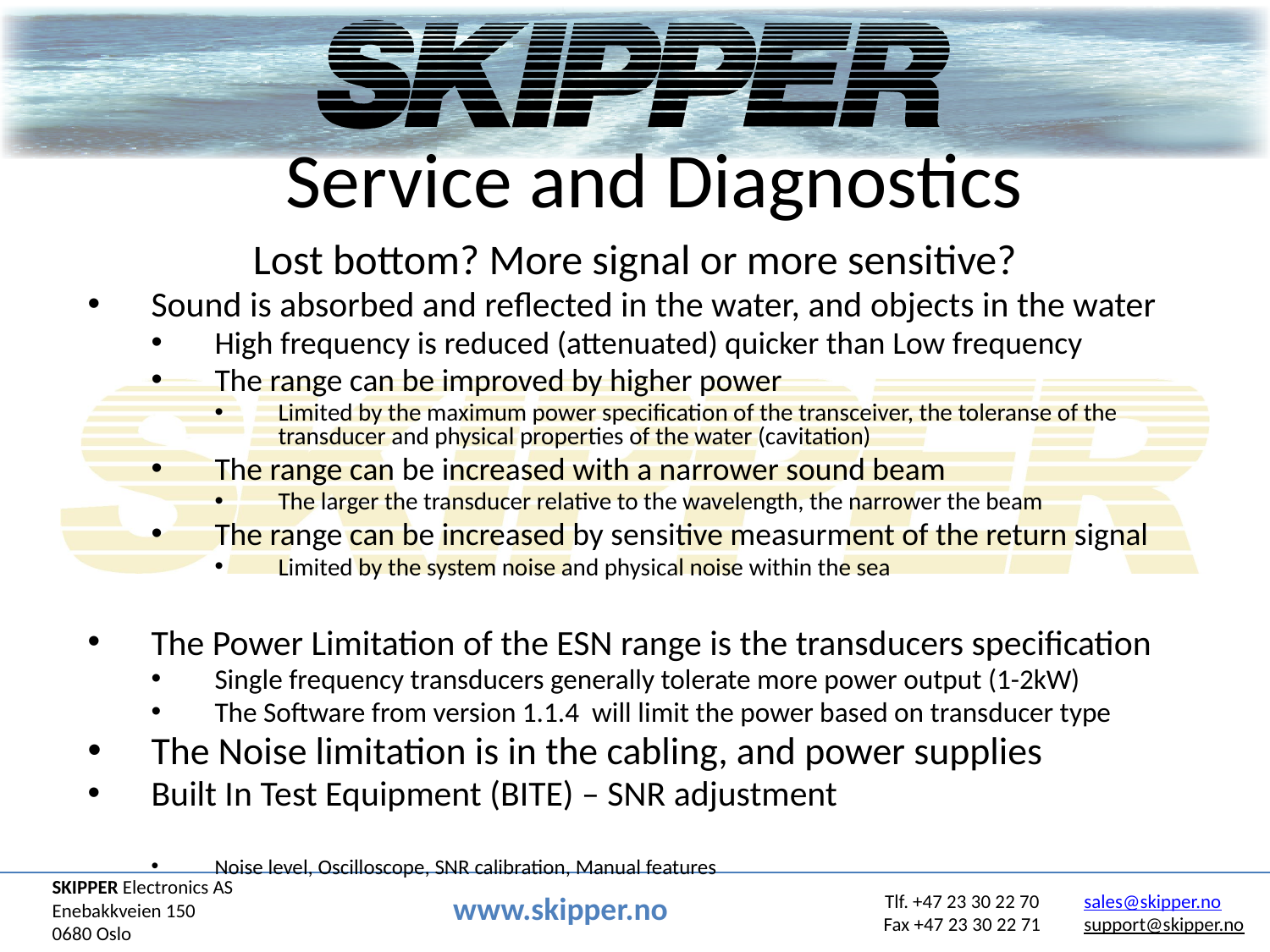

# Service and Diagnostics
Lost bottom? More signal or more sensitive?
Sound is absorbed and reflected in the water, and objects in the water
High frequency is reduced (attenuated) quicker than Low frequency
The range can be improved by higher power
Limited by the maximum power specification of the transceiver, the toleranse of the transducer and physical properties of the water (cavitation)
The range can be increased with a narrower sound beam
The larger the transducer relative to the wavelength, the narrower the beam
The range can be increased by sensitive measurment of the return signal
Limited by the system noise and physical noise within the sea

The Power Limitation of the ESN range is the transducers specification
Single frequency transducers generally tolerate more power output (1-2kW)
The Software from version 1.1.4  will limit the power based on transducer type
The Noise limitation is in the cabling, and power supplies
Built In Test Equipment (BITE) – SNR adjustment

Noise level, Oscilloscope, SNR calibration, Manual features